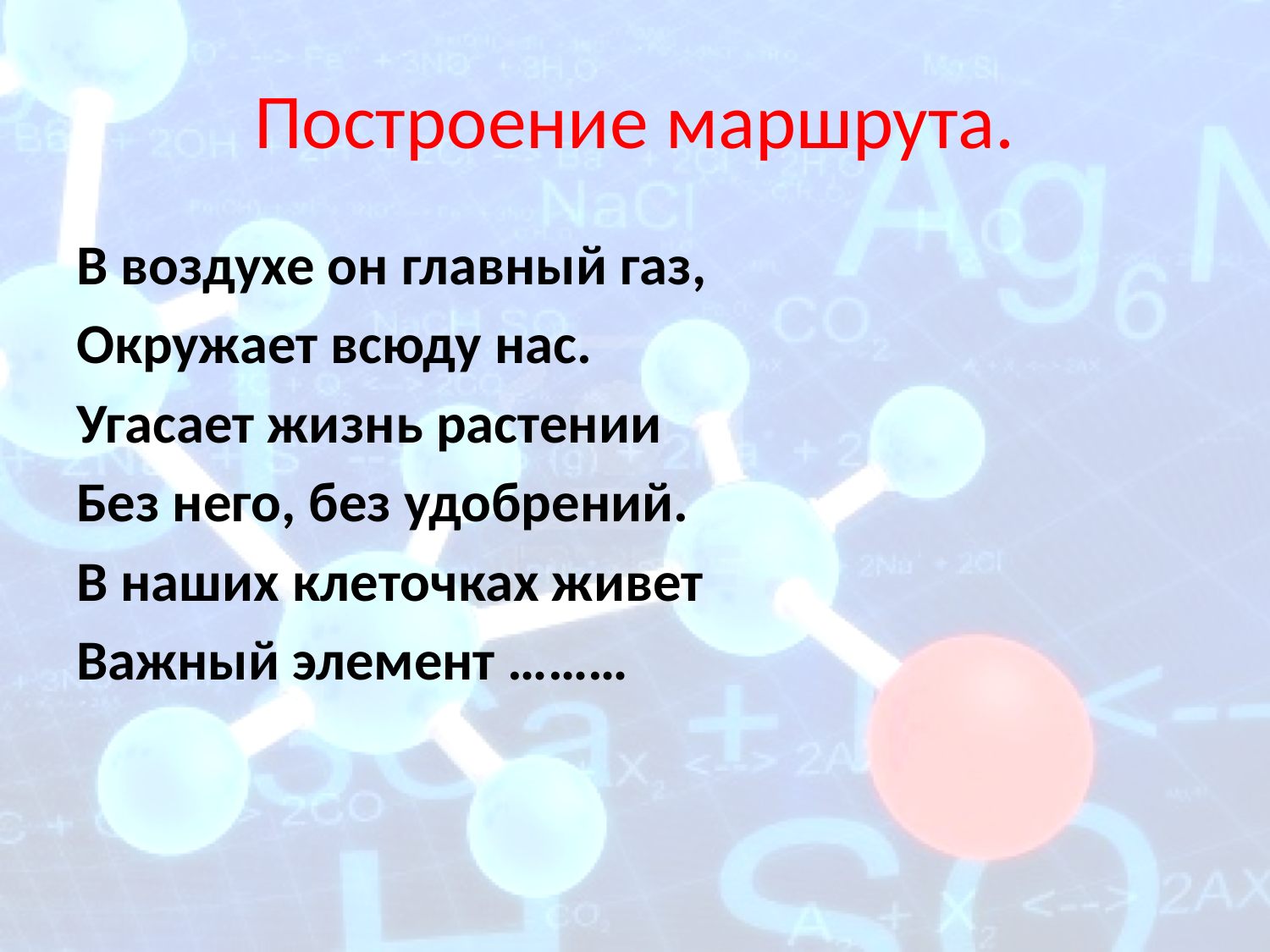

# Построение маршрута.
В воздухе он главный газ,
Окружает всюду нас.
Угасает жизнь растении
Без него, без удобрений.
В наших клеточках живет
Важный элемент ………